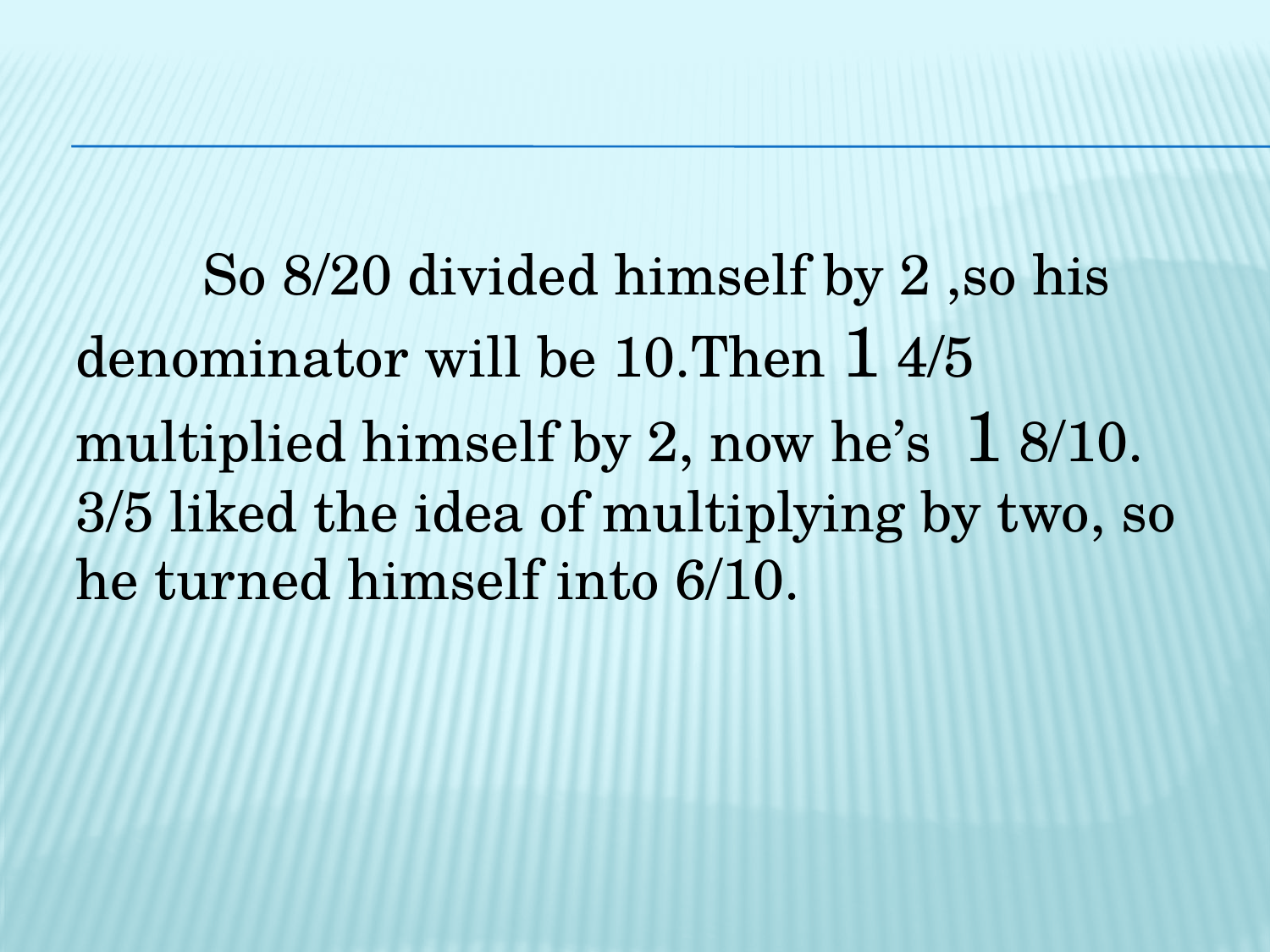

#
	So 8/20 divided himself by 2 ,so his
denominator will be 10.Then 1 4/5 multiplied himself by 2, now he’s  1 8/10. 3/5 liked the idea of multiplying by two, so he turned himself into 6/10.